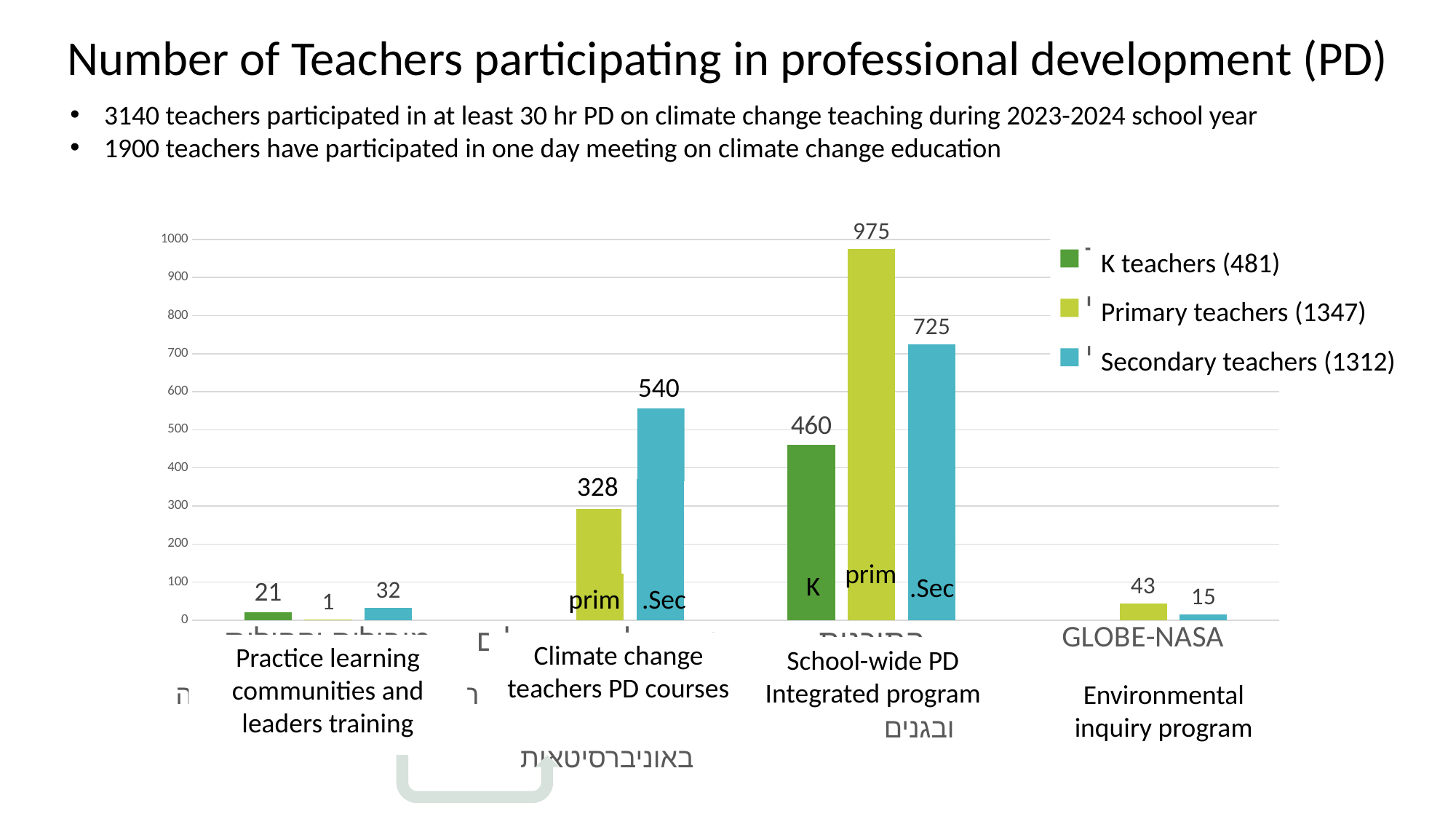

# Number of Teachers participating in professional development (PD)
3140 teachers participated in at least 30 hr PD on climate change teaching during 2023-2024 school year
1900 teachers have participated in one day meeting on climate change education

### Chart

| Category | גיל הרך | יסודי | על יסודי |
|---|---|---|---|
| מובילים וקהילות מורים | 21.0 | 1.0 | 32.0 |
| מורים לשינוי אקלים | None | 123.0 | 370.0 |
| התוכנית הבינמשרדית | 460.0 | 975.0 | 725.0 |
| GLOBE-NASA | None | 43.0 | 15.0 |
K teachers (481)
Primary teachers (1347)
Secondary teachers (1312)
540

328
prim
K
Sec.
prim
Sec.
Climate change teachers PD courses

Practice learning communities and leaders training

School-wide PD
Integrated program
בפסגות ובמרכזי המורים למדעים באוניברסיטאות
הוכשרו בקיץ ובמהלך השנה במרכזי המורים למדעים
Environmental inquiry program
בבתי הספר ובגנים